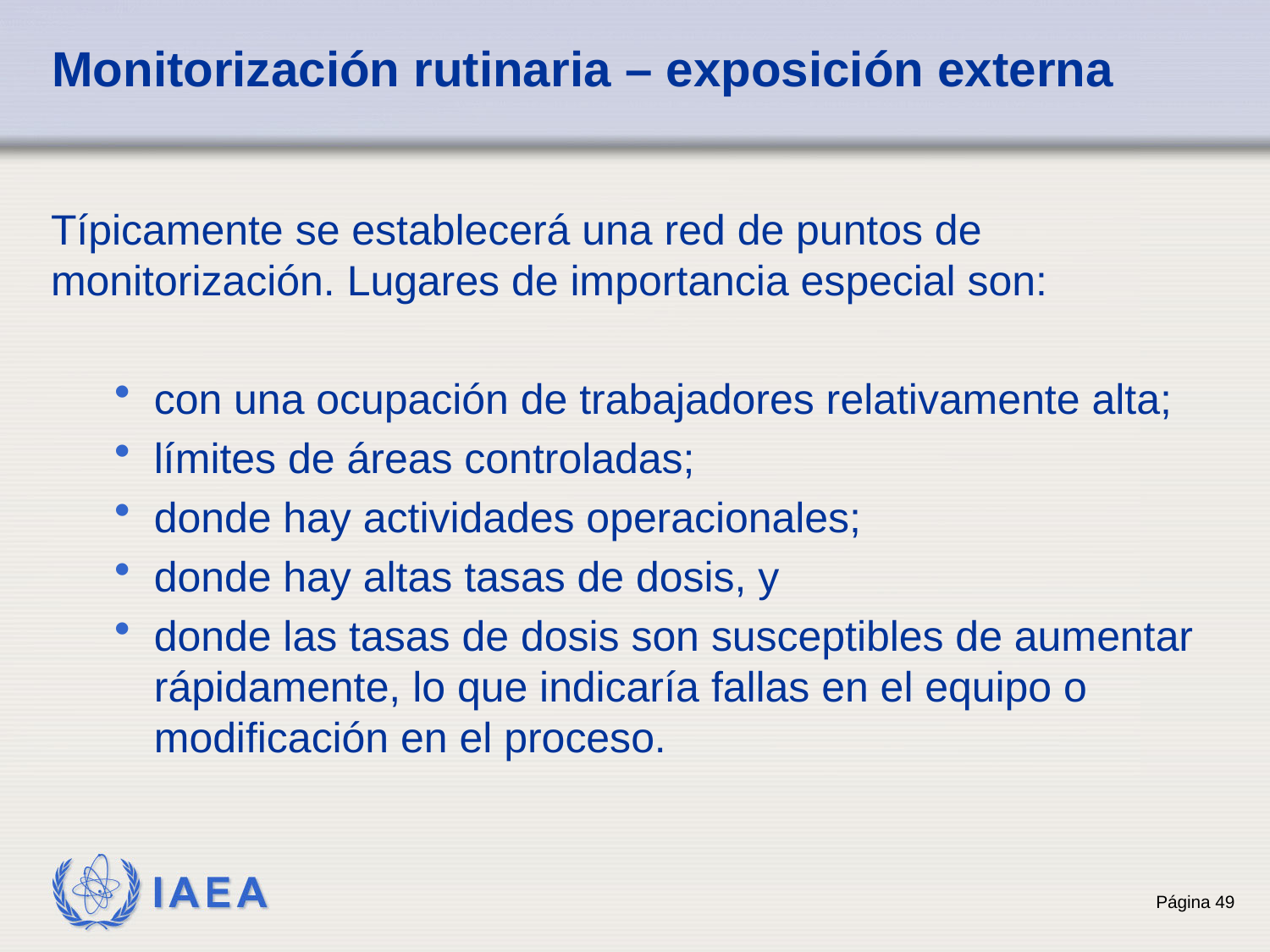

# Monitorización rutinaria – exposición externa
Típicamente se establecerá una red de puntos de monitorización. Lugares de importancia especial son:

con una ocupación de trabajadores relativamente alta;
límites de áreas controladas;
donde hay actividades operacionales;
donde hay altas tasas de dosis, y
donde las tasas de dosis son susceptibles de aumentar rápidamente, lo que indicaría fallas en el equipo o modificación en el proceso.

49